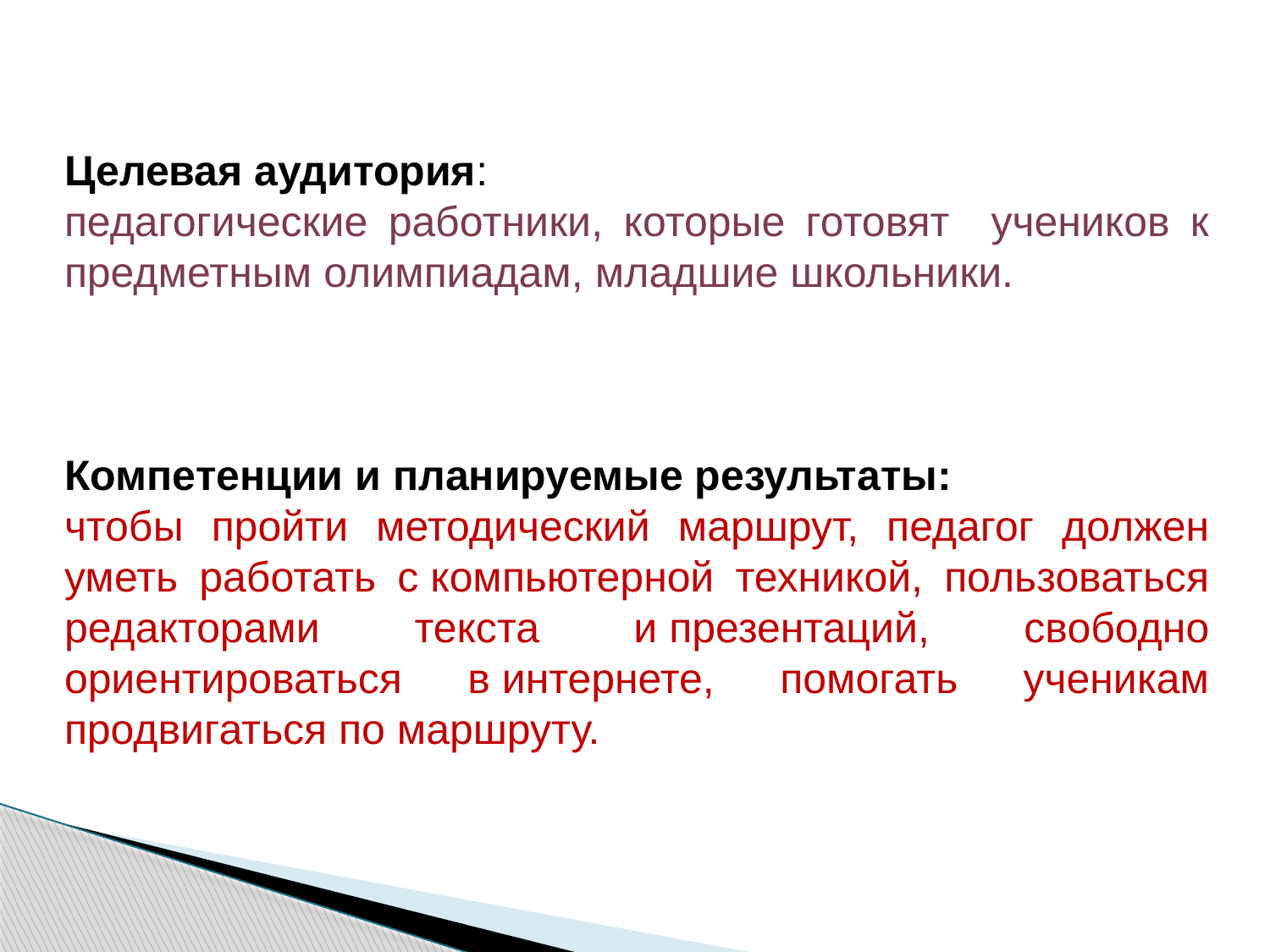

Целевая аудитория:
педагогические работники, которые готовят  учеников к предметным олимпиадам, младшие школьники.

Компетенции и планируемые результаты:
чтобы пройти методический маршрут, педагог должен уметь работать с компьютерной техникой, пользоваться редакторами текста и презентаций, свободно ориентироваться в интернете, помогать ученикам продвигаться по маршруту.